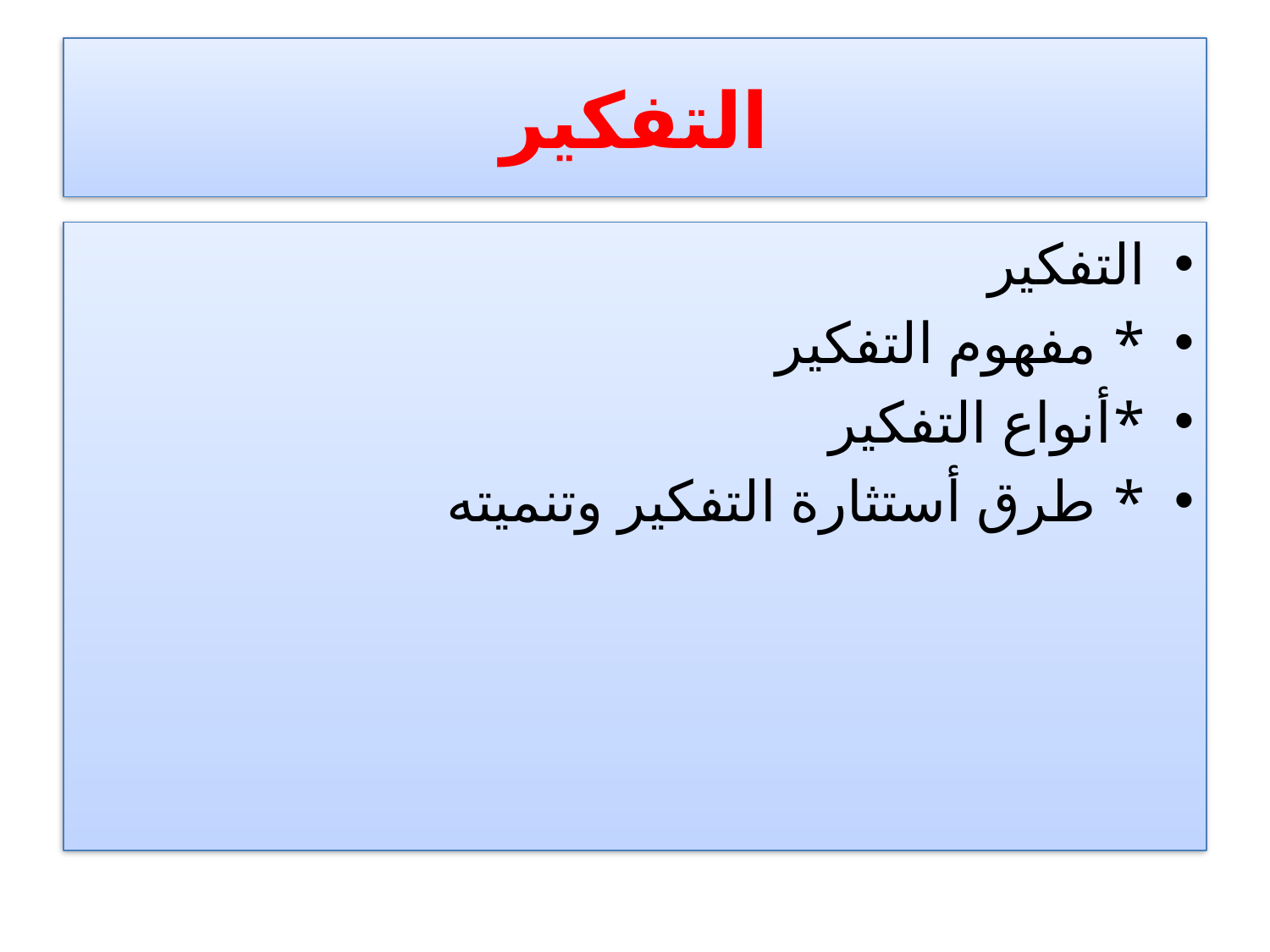

# التفكير
التفكير
* مفهوم التفكير
*أنواع التفكير
* طرق أستثارة التفكير وتنميته